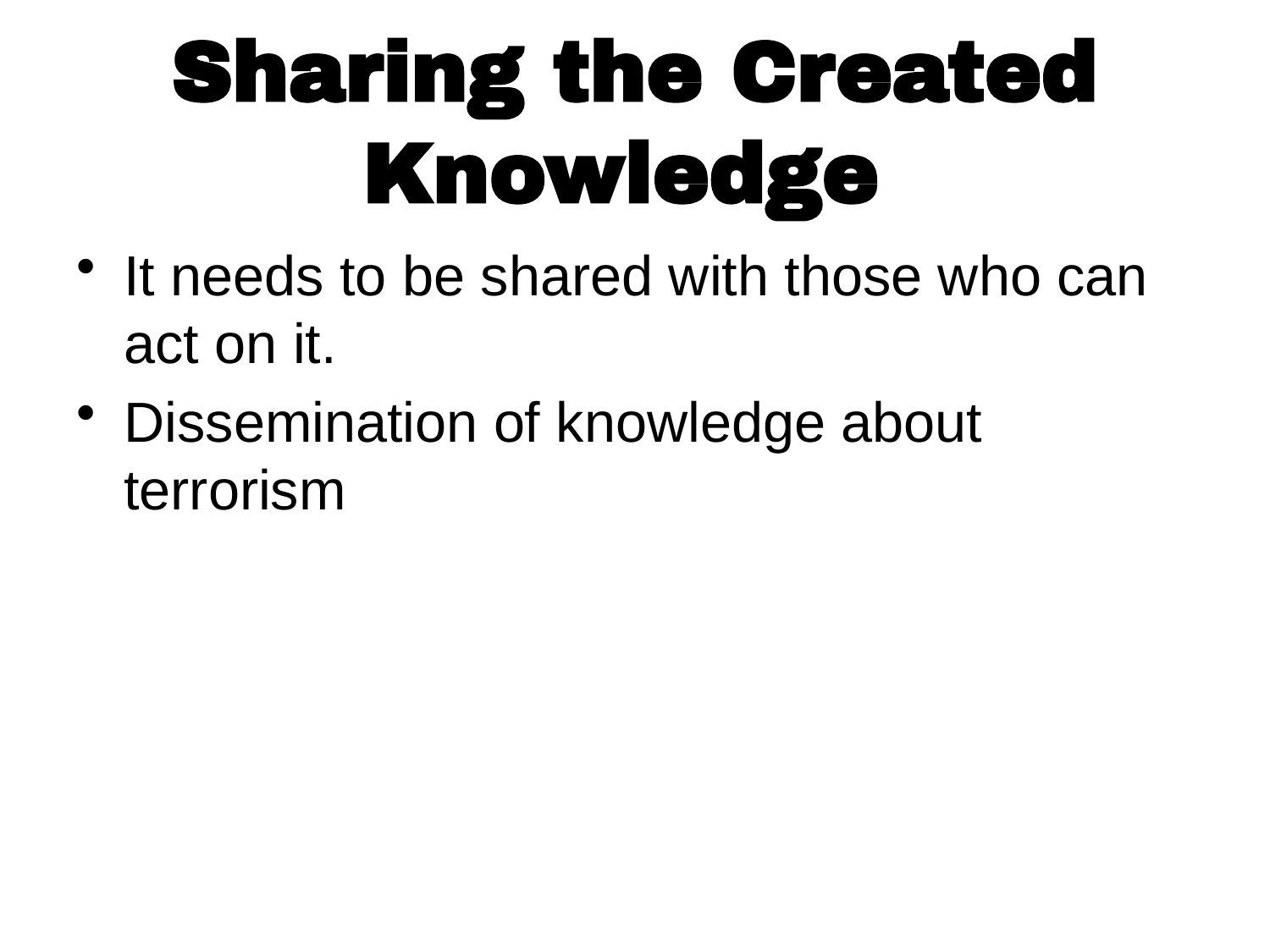

# Sharing the Created Knowledge
It needs to be shared with those who can act on it.
Dissemination of knowledge about terrorism